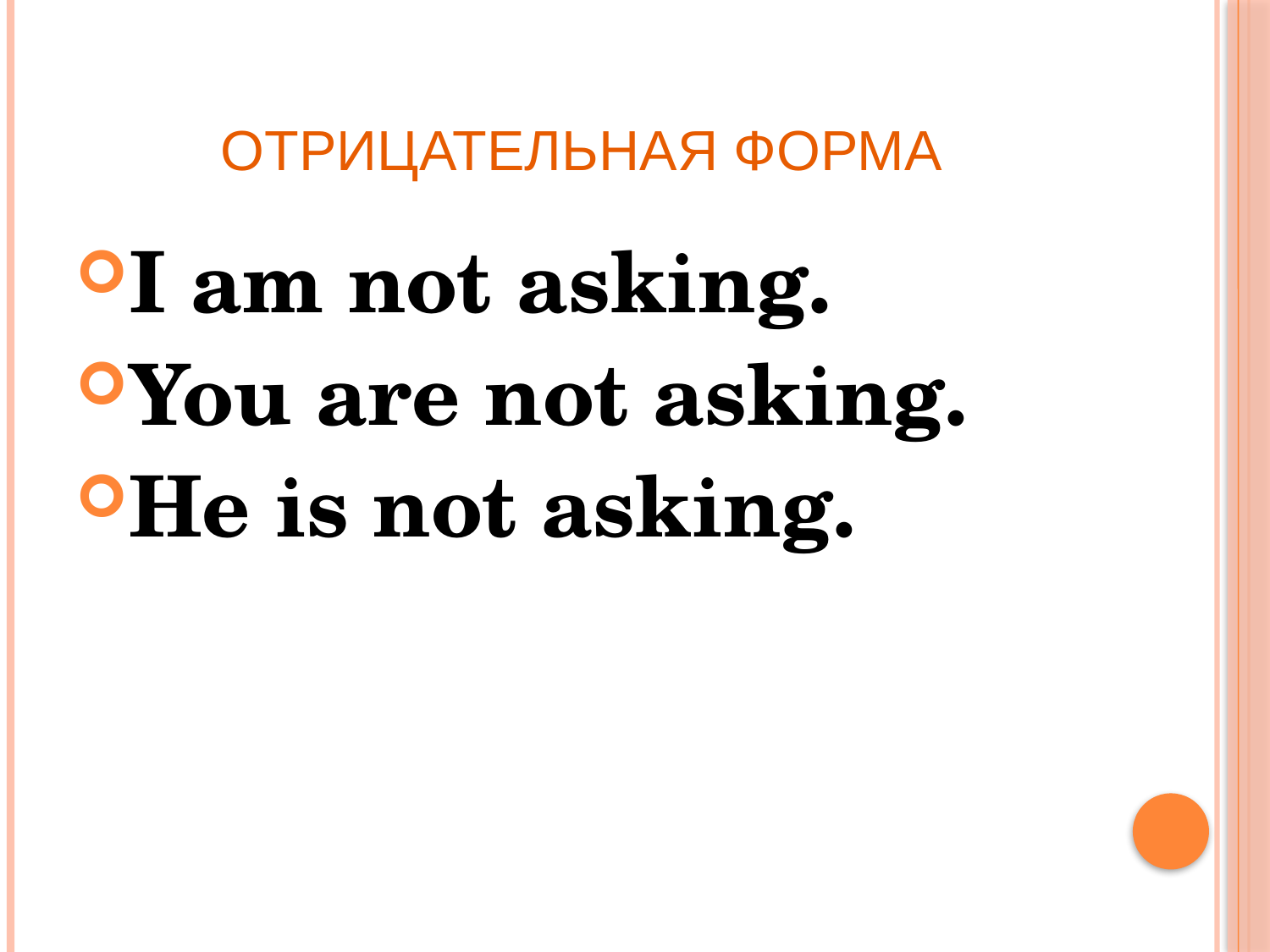

# ОТРИЦАТЕЛЬНАЯ ФОРМА
I am not asking.
You are not asking.
He is not asking.